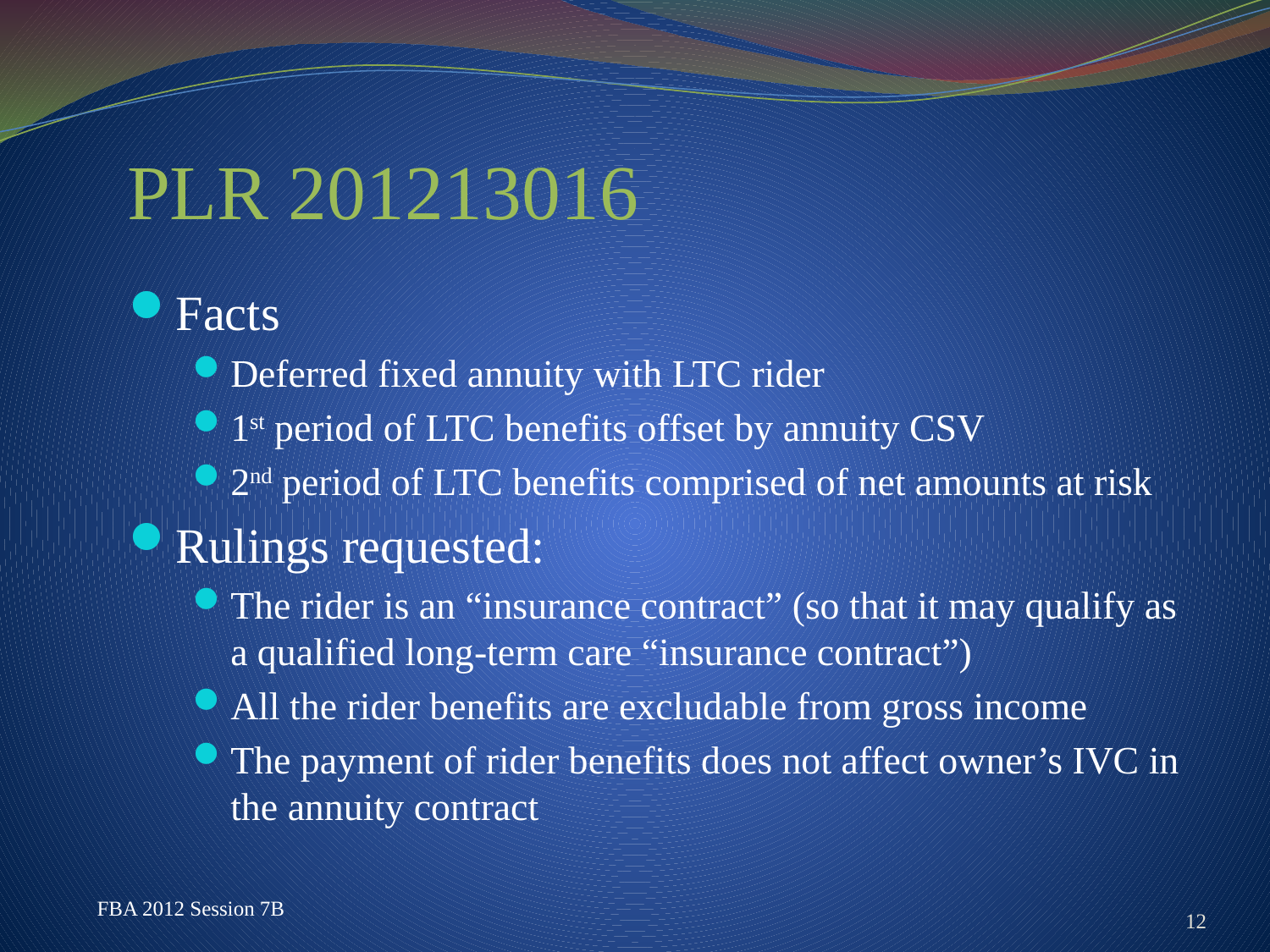

# PLR 201213016
Facts
Deferred fixed annuity with LTC rider
1st period of LTC benefits offset by annuity CSV
2nd period of LTC benefits comprised of net amounts at risk
Rulings requested:
The rider is an “insurance contract” (so that it may qualify as a qualified long-term care “insurance contract”)
All the rider benefits are excludable from gross income
The payment of rider benefits does not affect owner’s IVC in the annuity contract

12
FBA 2012 Session 7B